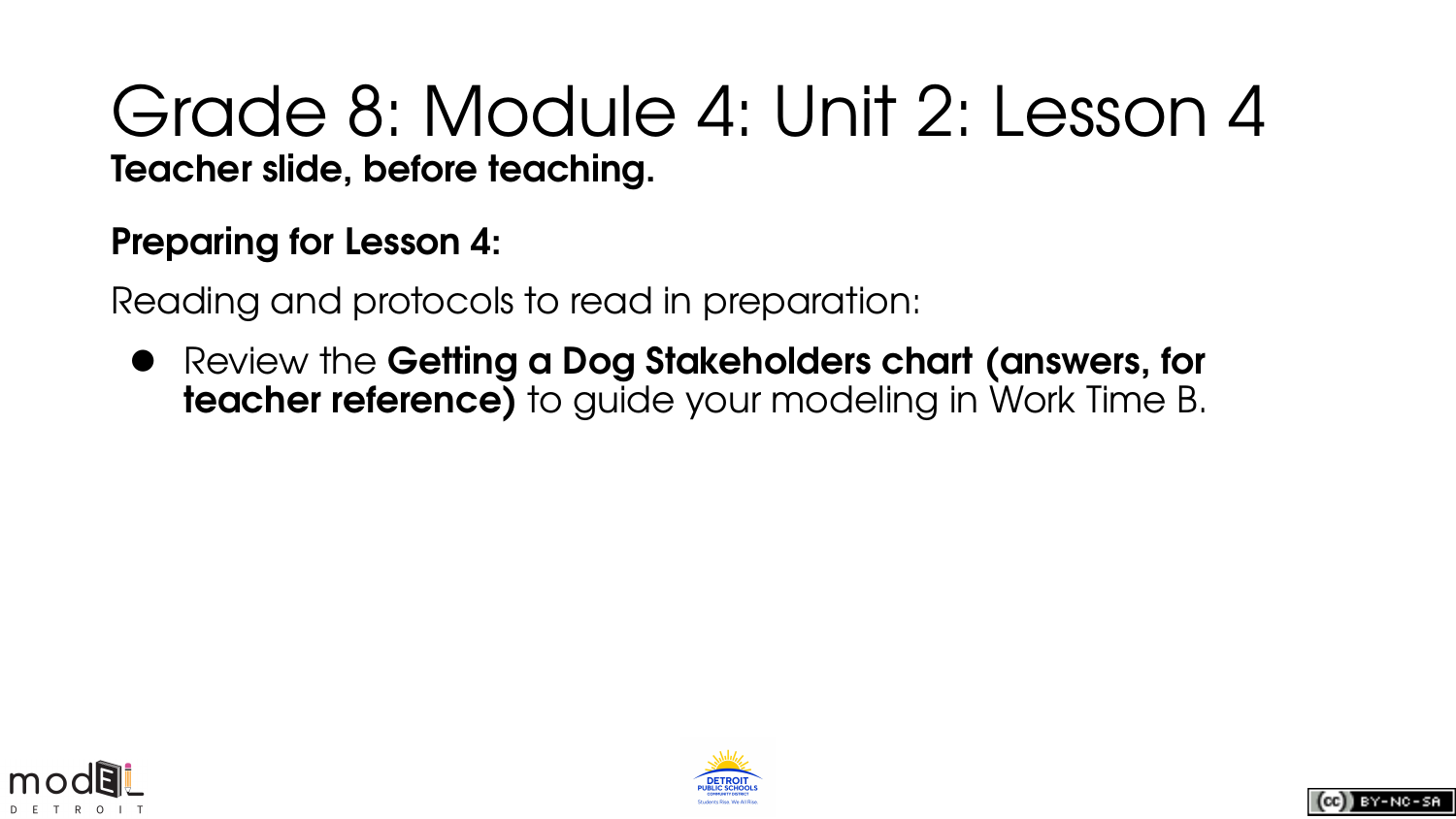

# Grade 8: Module 4: Unit 2: Lesson 4
Teacher slide, before teaching.

Preparing for Lesson 4:
Reading and protocols to read in preparation:
Review the Getting a Dog Stakeholders chart (answers, for teacher reference) to guide your modeling in Work Time B.